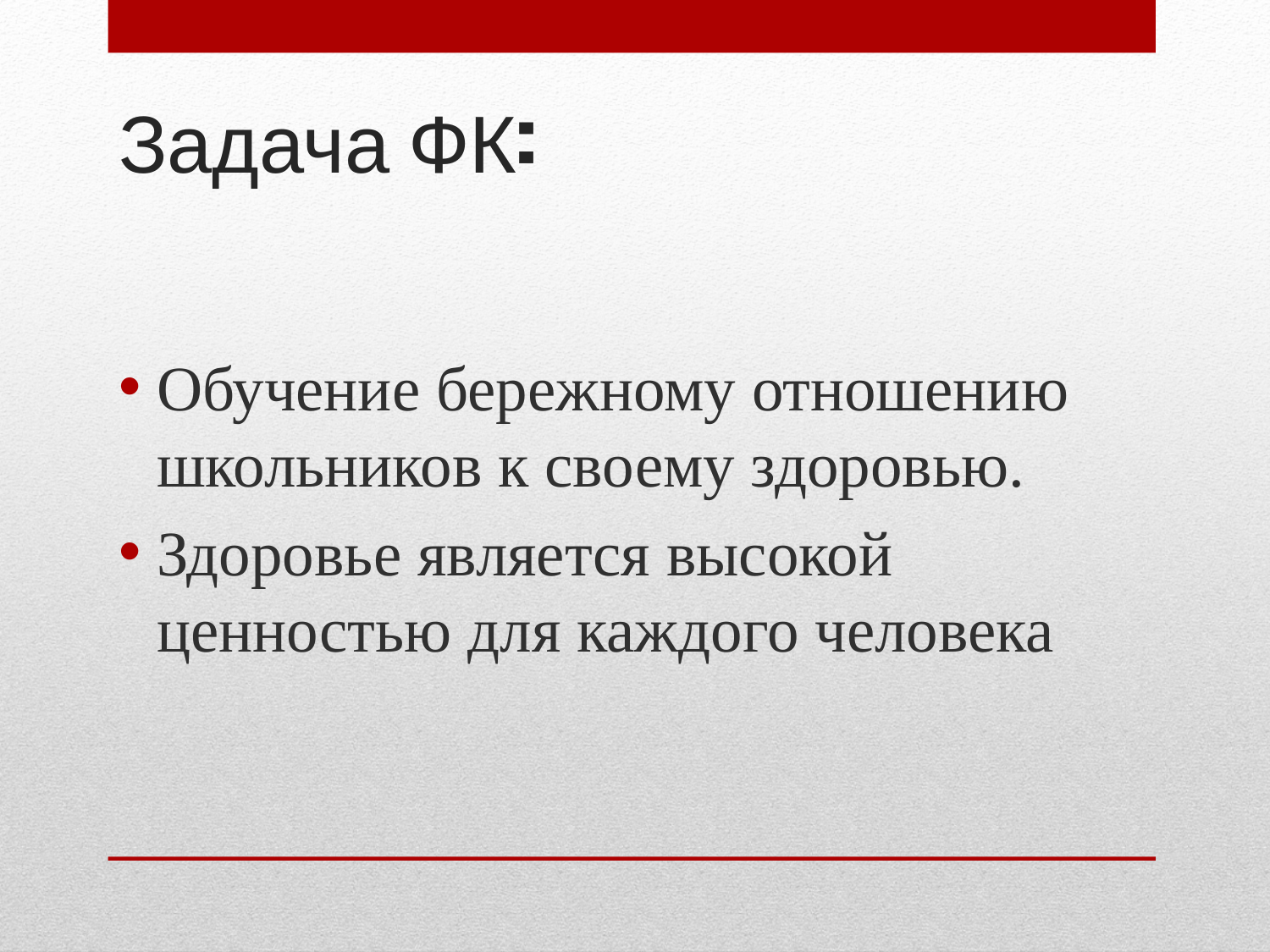

# Задача ФК:
Обучение бережному отношению школьников к своему здоровью.
Здоровье является высокой ценностью для каждого человека